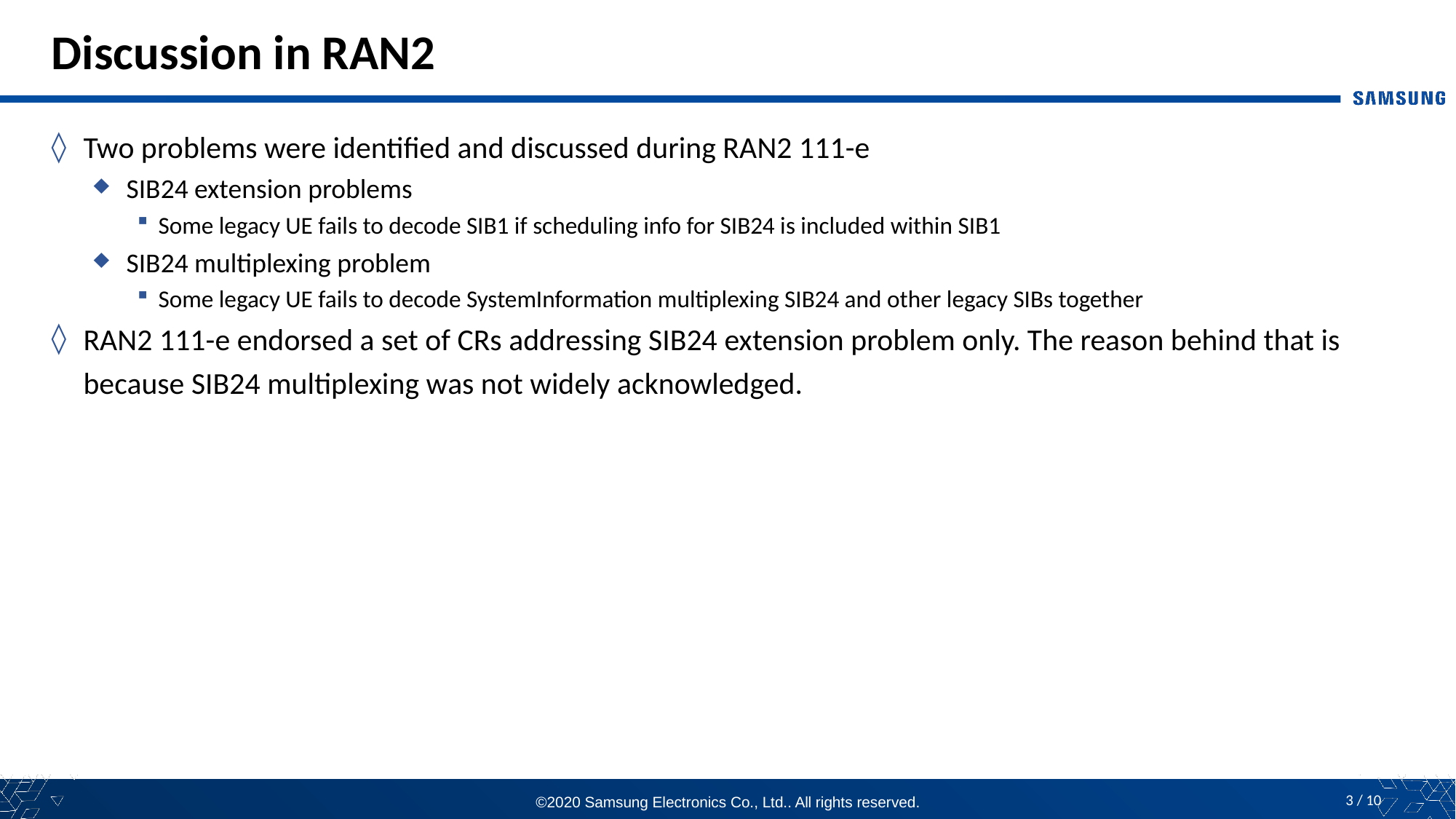

# Discussion in RAN2
Two problems were identified and discussed during RAN2 111-e
SIB24 extension problems
Some legacy UE fails to decode SIB1 if scheduling info for SIB24 is included within SIB1
SIB24 multiplexing problem
Some legacy UE fails to decode SystemInformation multiplexing SIB24 and other legacy SIBs together
RAN2 111-e endorsed a set of CRs addressing SIB24 extension problem only. The reason behind that is because SIB24 multiplexing was not widely acknowledged.